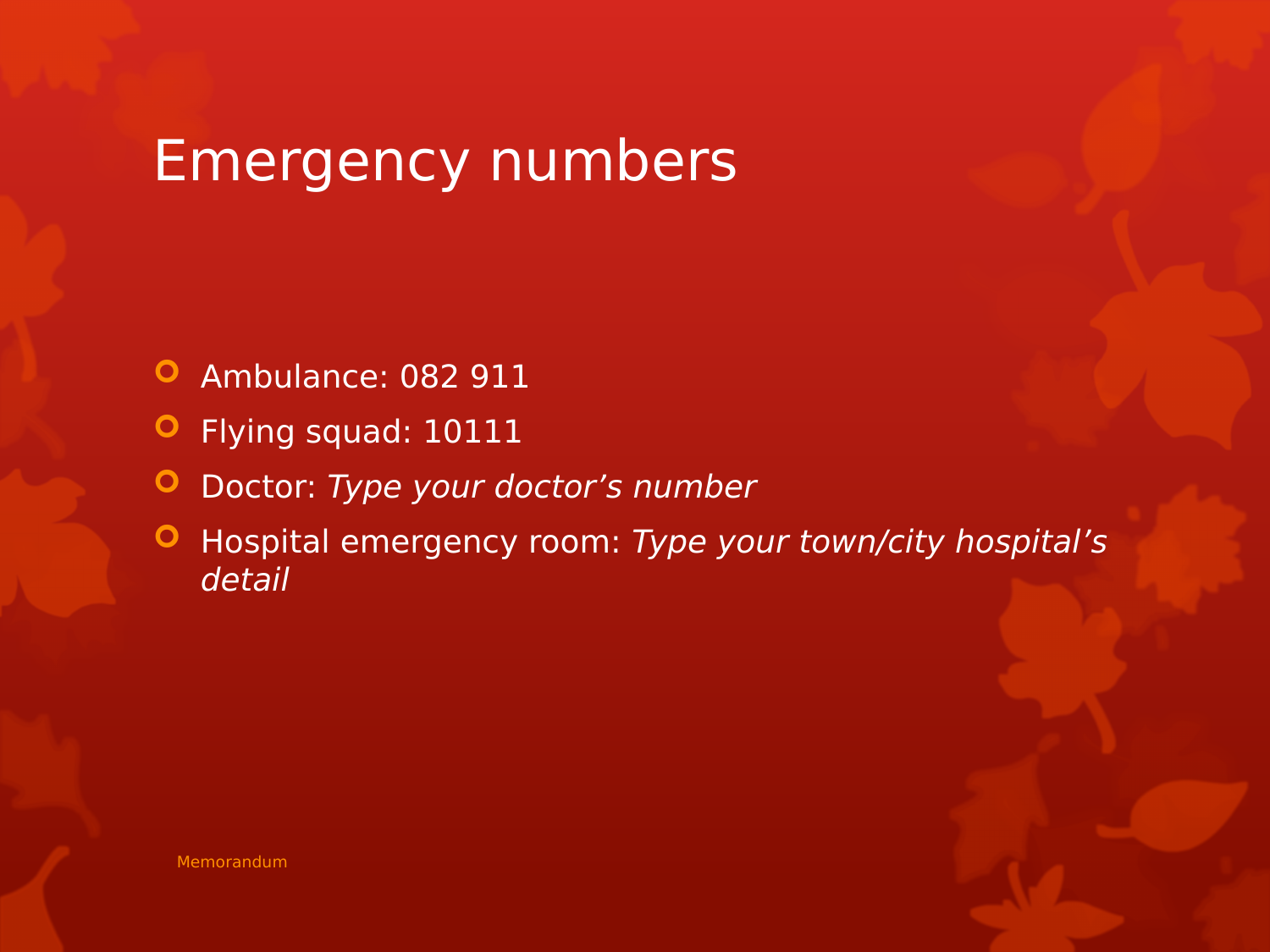

# Emergency numbers
Ambulance: 082 911
Flying squad: 10111
Doctor: Type your doctor’s number
Hospital emergency room: Type your town/city hospital’s detail

Memorandum